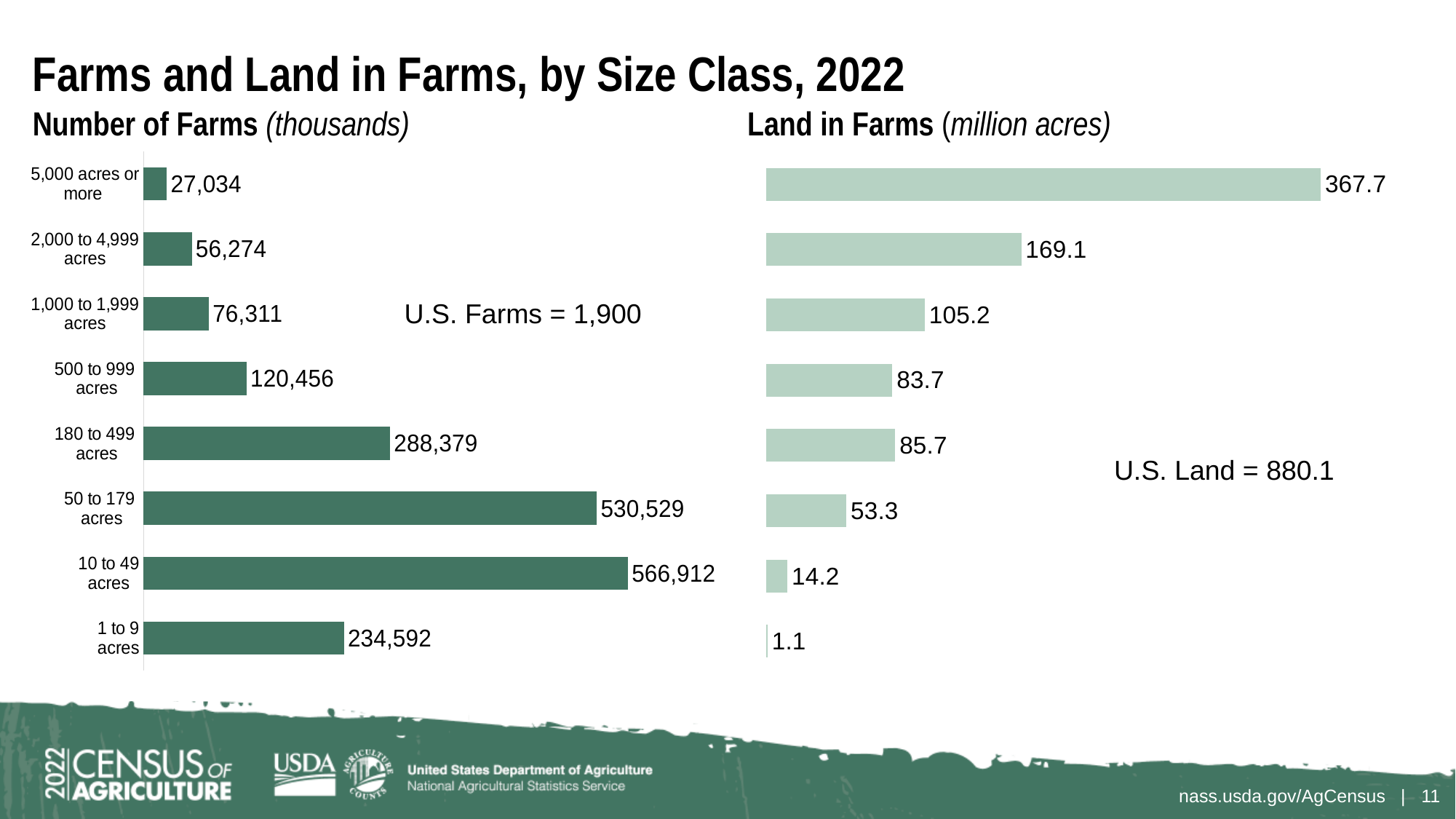

# Farms and Land in Farms, by Size Class, 2022
Number of Farms (thousands)
Land in Farms (million acres)

### Chart

| Category |  |
|---|---|
| 1 to 9
acres | 234592.0 |
| 10 to 49
acres | 566912.0 |
| 50 to 179
acres | 530529.0 |
| 180 to 499
acres | 288379.0 |
| 500 to 999
acres | 120456.0 |
| 1,000 to 1,999 acres | 76311.0 |
| 2,000 to 4,999 acres | 56274.0 |
| 5,000 acres or more  | 27034.0 |

### Chart

| Category |  |
|---|---|
| 1 to 9
acres | 1.084341 |
| 10 to 49
acres | 14.193479 |
| 50 to 179
acres | 53.327626 |
| 180 to 499
acres | 85.657423 |
| 500 to 999
acres | 83.738842 |
| 1,000 to 1,999 acres | 105.224602 |
| 2,000 to 4,999 acres | 169.142168 |
| 5,000 acres or more  | 367.732367 |
U.S. Farms = 1,900
U.S. Land = 880.1